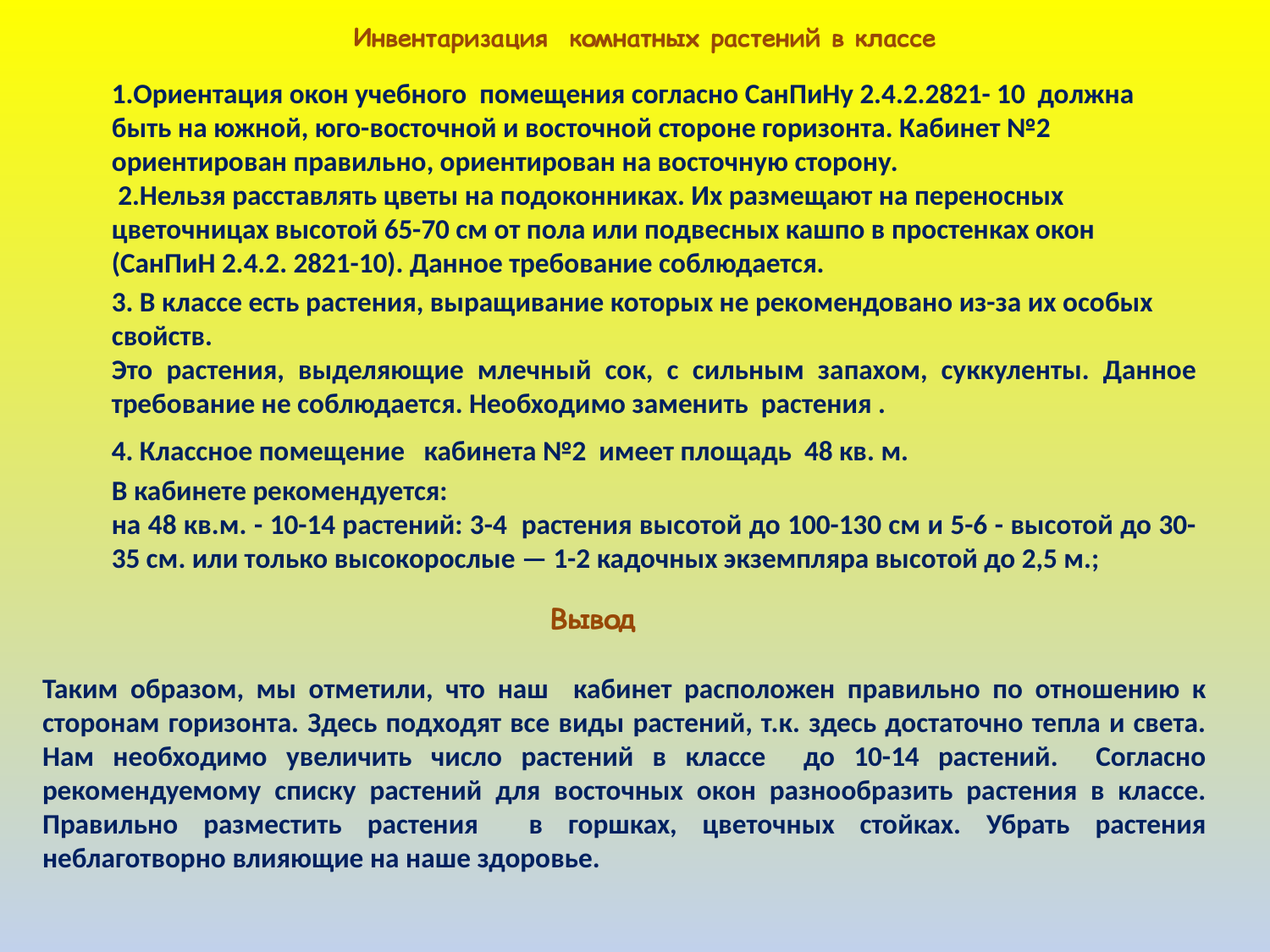

Инвентаризация  комнатных растений в классе
1.Ориентация окон учебного  помещения согласно СанПиНу 2.4.2.2821- 10  должна быть на южной, юго-восточной и восточной стороне горизонта. Кабинет №2 ориентирован правильно, ориентирован на восточную сторону.
 2.Нельзя расставлять цветы на подоконниках. Их размещают на переносных цветочницах высотой 65-70 см от пола или подвесных кашпо в простенках окон (СанПиН 2.4.2. 2821-10). Данное требование соблюдается.

3. В классе есть растения, выращивание которых не рекомендовано из-за их особых свойств.
Это растения, выделяющие млечный сок, с сильным запахом, суккуленты. Данное требование не соблюдается. Необходимо заменить  растения .
4. Классное помещение   кабинета №2  имеет площадь  48 кв. м.
В кабинете рекомендуется:
на 48 кв.м. - 10-14 растений: 3-4  растения высотой до 100-130 см и 5-6 - высотой до 30-35 см. или только высокорослые — 1-2 кадочных экземпляра высотой до 2,5 м.;
Вывод
Таким образом, мы отметили, что наш  кабинет расположен правильно по отношению к сторонам горизонта. Здесь подходят все виды растений, т.к. здесь достаточно тепла и света. Нам необходимо увеличить число растений в классе  до 10-14 растений.  Согласно рекомендуемому списку растений для восточных окон разнообразить растения в классе. Правильно разместить растения  в горшках, цветочных стойках. Убрать растения неблаготворно влияющие на наше здоровье.